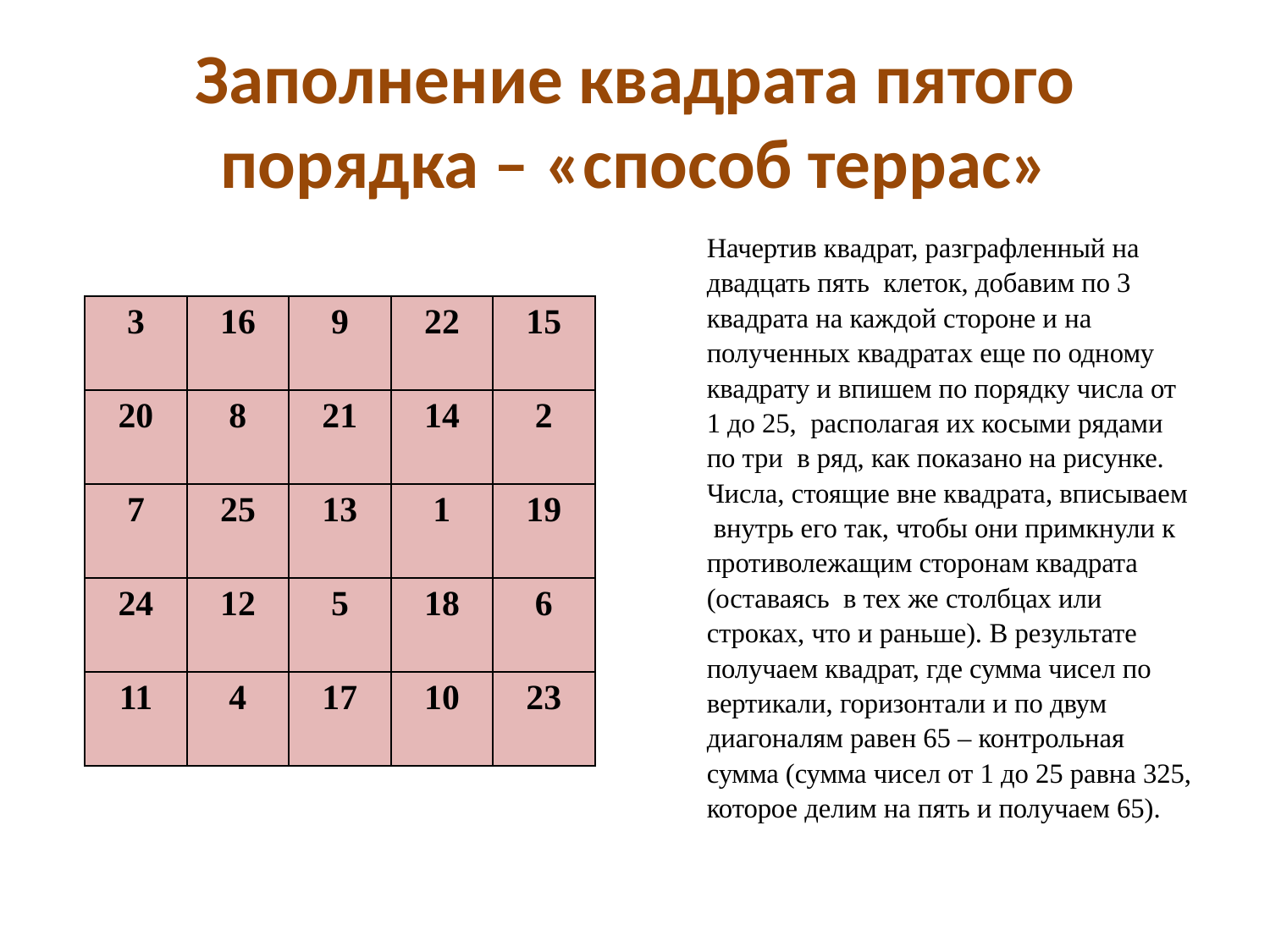

# Заполнение квадрата пятого порядка – «способ террас»
Начертив квадрат, разграфленный на двадцать пять  клеток, добавим по 3 квадрата на каждой стороне и на полученных квадратах еще по одному квадрату и впишем по порядку числа от 1 до 25,  располагая их косыми рядами по три  в ряд, как показано на рисунке. Числа, стоящие вне квадрата, вписываем  внутрь его так, чтобы они примкнули к противолежащим сторонам квадрата (оставаясь  в тех же столбцах или строках, что и раньше). В результате получаем квадрат, где сумма чисел по вертикали, горизонтали и по двум диагоналям равен 65 – контрольная сумма (сумма чисел от 1 до 25 равна 325, которое делим на пять и получаем 65).

| 3 | 16 | 9 | 22 | 15 |
| --- | --- | --- | --- | --- |
| 20 | 8 | 21 | 14 | 2 |
| 7 | 25 | 13 | 1 | 19 |
| 24 | 12 | 5 | 18 | 6 |
| 11 | 4 | 17 | 10 | 23 |